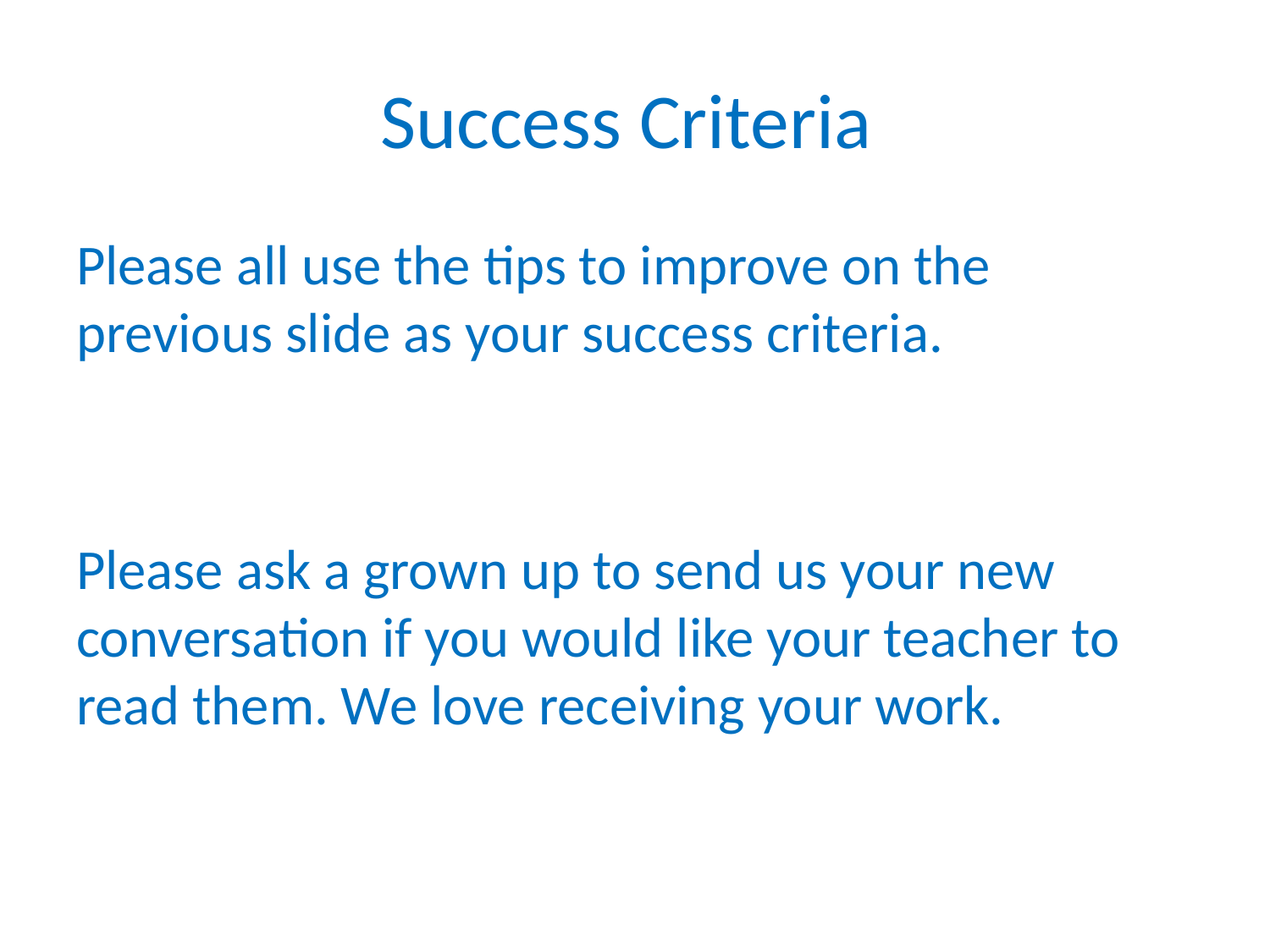

# Success Criteria
Please all use the tips to improve on the previous slide as your success criteria.

Please ask a grown up to send us your new conversation if you would like your teacher to read them. We love receiving your work.